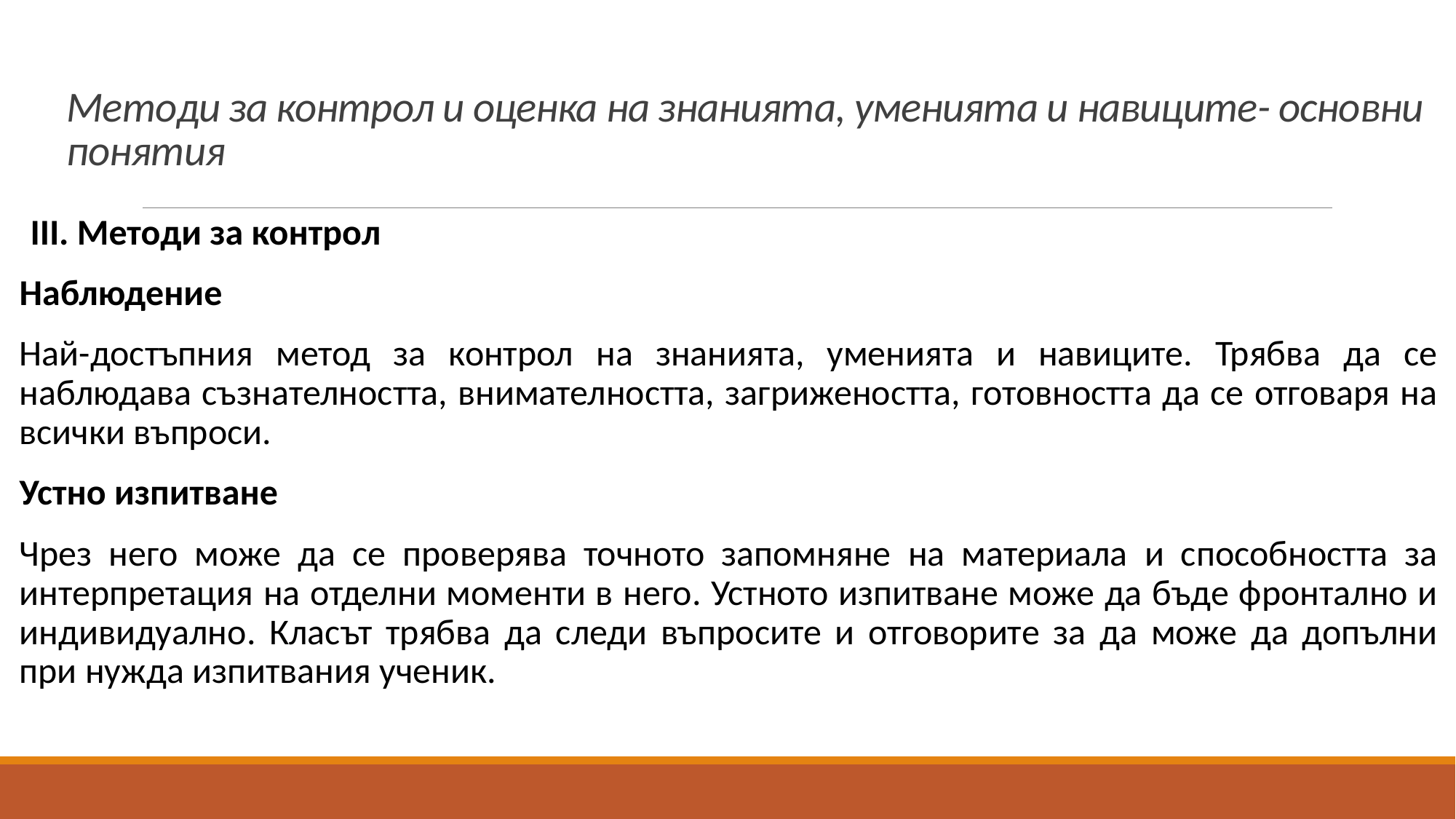

Методи за контрол и оценка на знанията, уменията и навиците- основни понятия
III. Методи за контрол
Наблюдение
Най-достъпния метод за контрол на знанията, уменията и навиците. Трябва да се наблюдава съзнателността, внимателността, загрижеността, готовността да се отговаря на всички въпроси.
Устно изпитване
Чрез него може да се проверява точното запомняне на материала и способността за интерпретация на отделни моменти в него. Устното изпитване може да бъде фронтално и индивидуално. Класът трябва да следи въпросите и отговорите за да може да допълни при нужда изпитвания ученик.